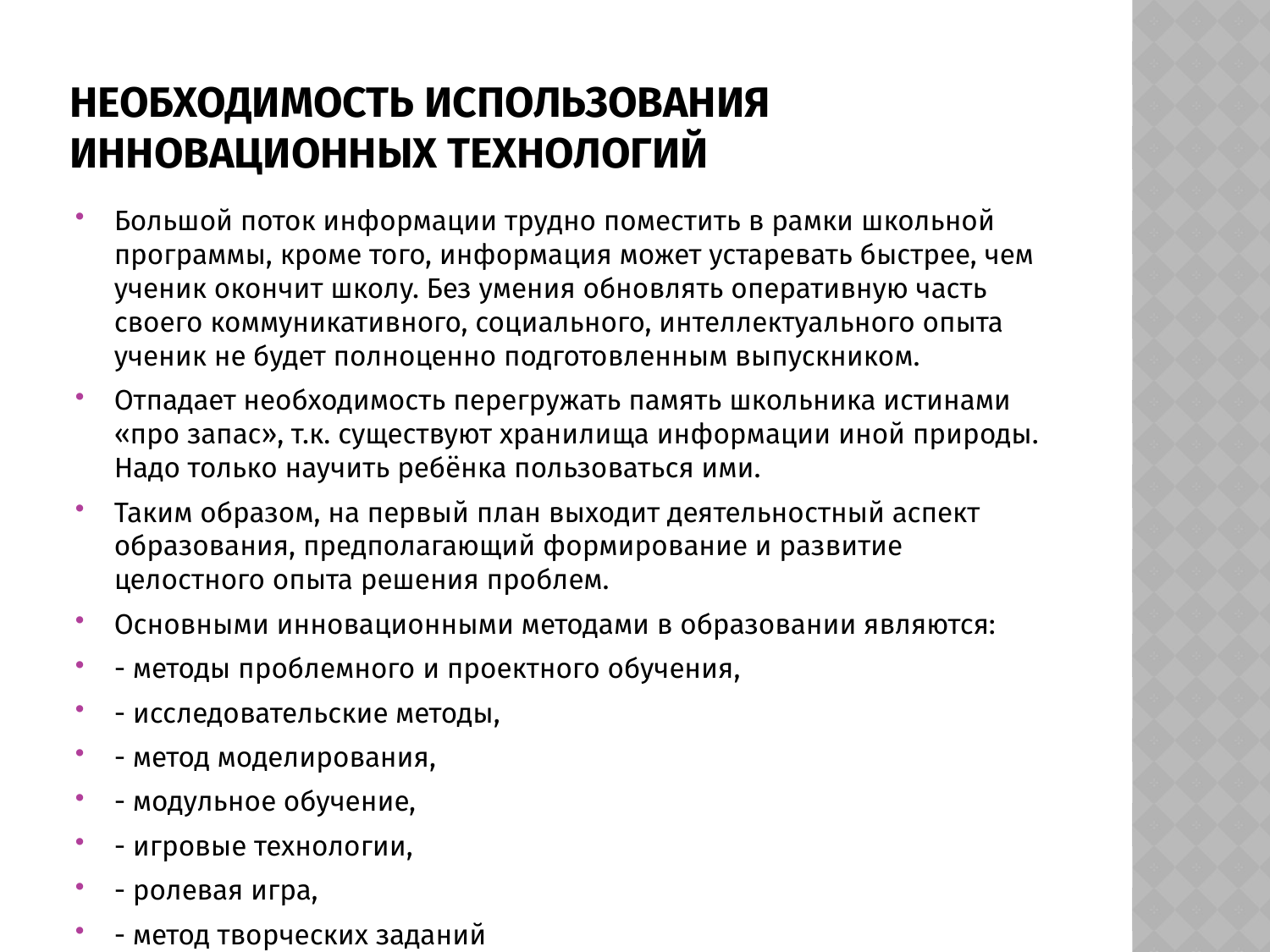

# Необходимость использования инновационных технологий
Большой поток информации трудно поместить в рамки школьной программы, кроме того, информация может устаревать быстрее, чем ученик окончит школу. Без умения обновлять оперативную часть своего коммуникативного, социального, интеллектуального опыта ученик не будет полноценно подготовленным выпускником.
Отпадает необходимость перегружать память школьника истинами «про запас», т.к. существуют хранилища информации иной природы. Надо только научить ребёнка пользоваться ими.
Таким образом, на первый план выходит деятельностный аспект образования, предполагающий формирование и развитие целостного опыта решения проблем.
Основными инновационными методами в образовании являются:
- методы проблемного и проектного обучения,
- исследовательские методы,
- метод моделирования,
- модульное обучение,
- игровые технологии,
- ролевая игра,
- метод творческих заданий